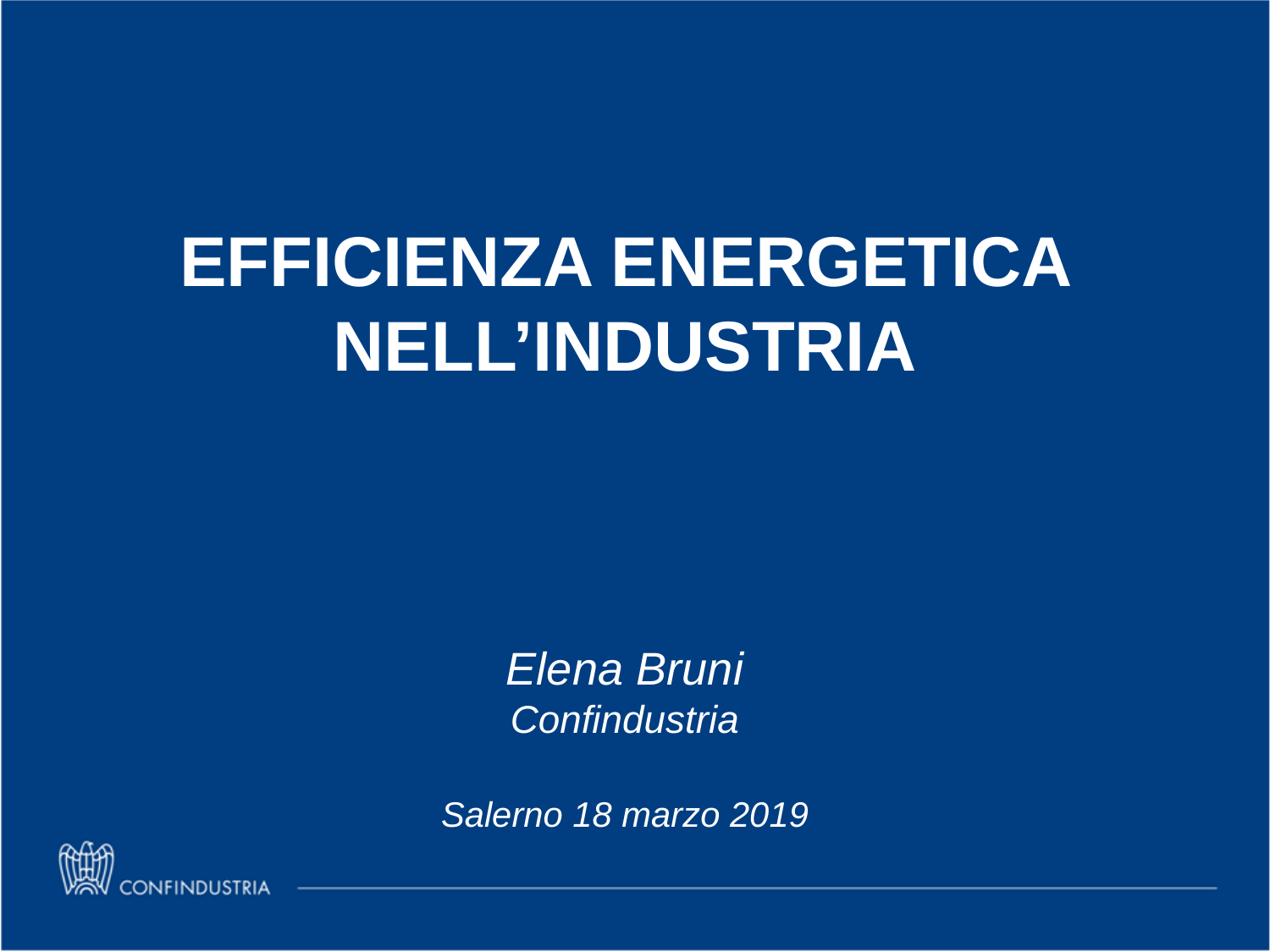

EFFICIENZA ENERGETICA NELL’INDUSTRIA

Elena Bruni
Confindustria

Salerno 18 marzo 2019